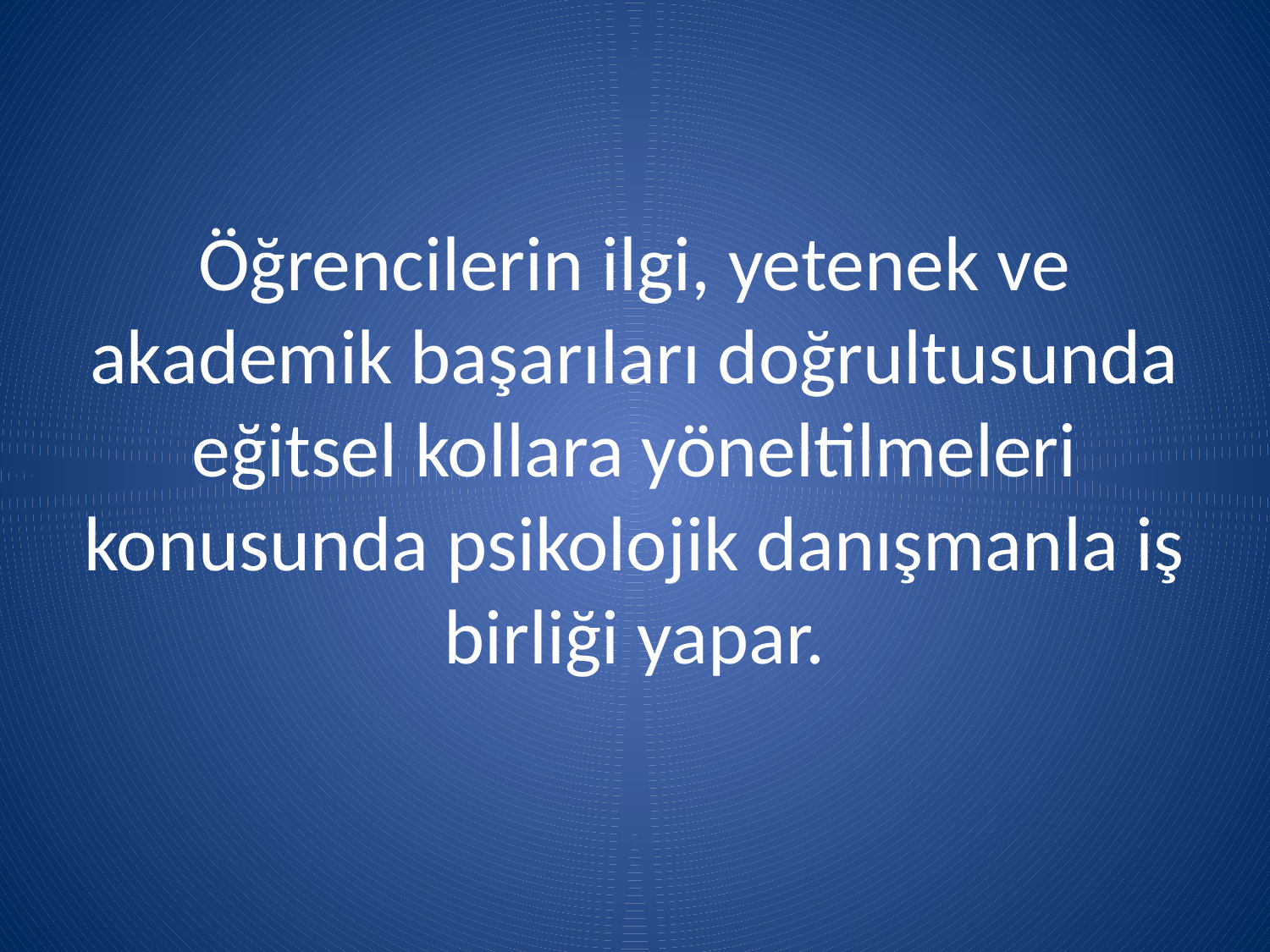

# Öğrencilerin ilgi, yetenek ve akademik başarıları doğrultusunda eğitsel kollara yöneltilmeleri konusunda psikolojik danışmanla iş birliği yapar.